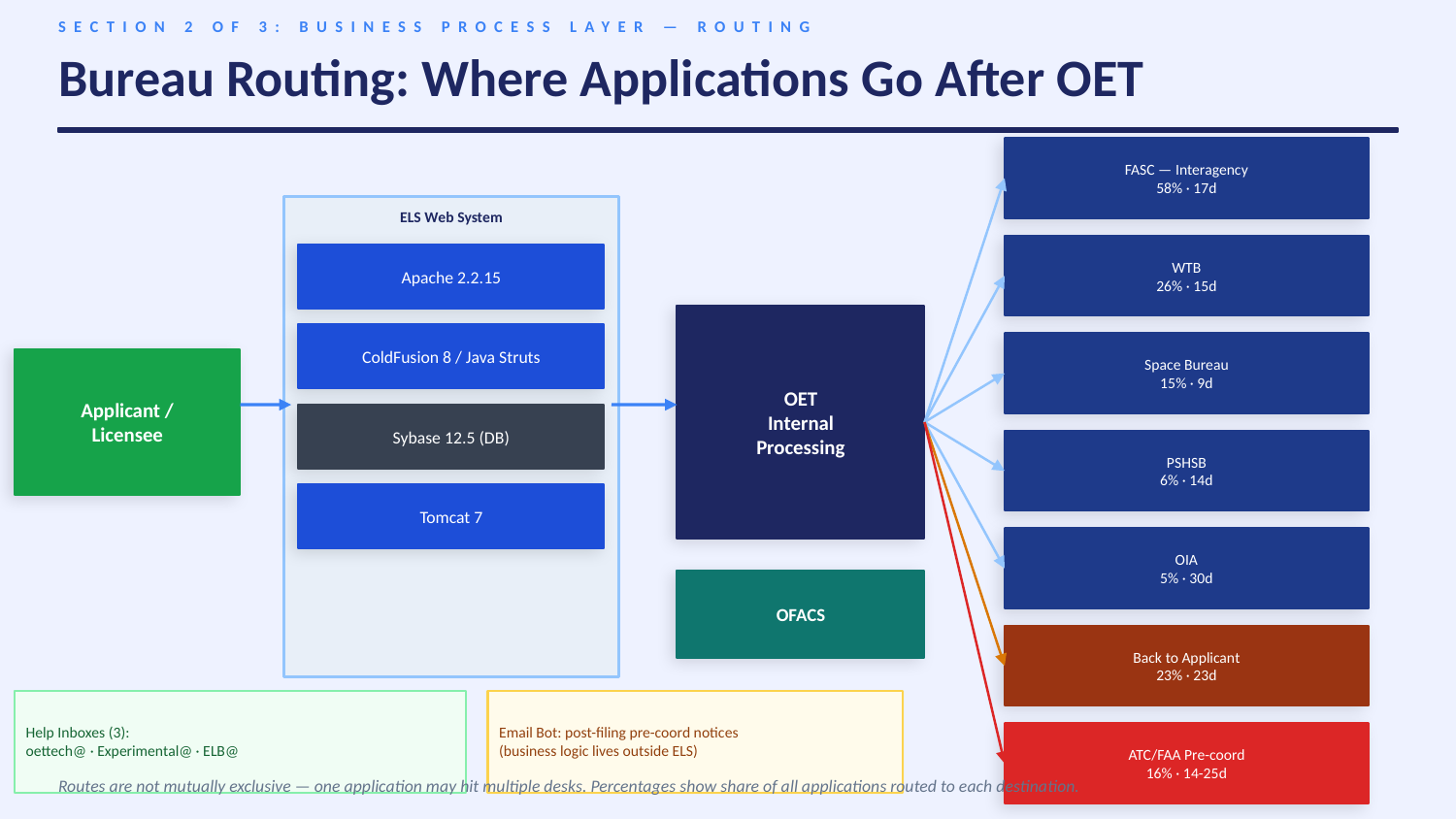

SECTION 2 OF 3: BUSINESS PROCESS LAYER — ROUTING
Bureau Routing: Where Applications Go After OET

FASC — Interagency
58% · 17d

ELS Web System

WTB
26% · 15d

Apache 2.2.15

OET
Internal
Processing

ColdFusion 8 / Java Struts

Space Bureau
15% · 9d

Applicant /
Licensee

Sybase 12.5 (DB)

PSHSB
6% · 14d

Tomcat 7

OIA
5% · 30d

OFACS

Back to Applicant
23% · 23d

Help Inboxes (3):
oettech@ · Experimental@ · ELB@
Email Bot: post-filing pre-coord notices
(business logic lives outside ELS)

ATC/FAA Pre-coord
16% · 14-25d
Routes are not mutually exclusive — one application may hit multiple desks. Percentages show share of all applications routed to each destination.